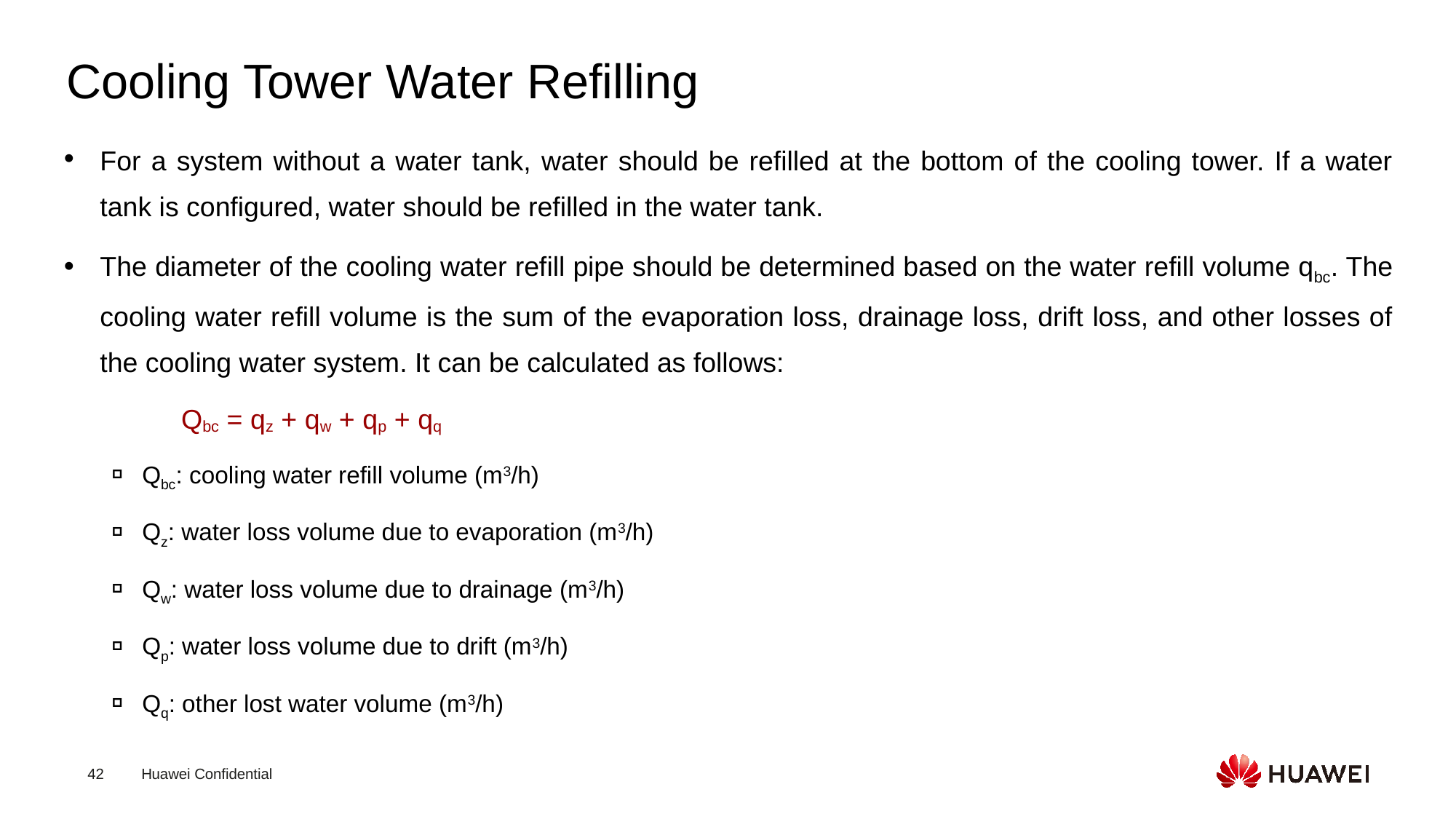

# Cooling Tower Water Refilling
For a system without a water tank, water should be refilled at the bottom of the cooling tower. If a water tank is configured, water should be refilled in the water tank.
The diameter of the cooling water refill pipe should be determined based on the water refill volume qbc. The cooling water refill volume is the sum of the evaporation loss, drainage loss, drift loss, and other losses of the cooling water system. It can be calculated as follows:
Qbc = qz + qw + qp + qq
Qbc: cooling water refill volume (m3/h)
Qz: water loss volume due to evaporation (m3/h)
Qw: water loss volume due to drainage (m3/h)
Qp: water loss volume due to drift (m3/h)
Qq: other lost water volume (m3/h)